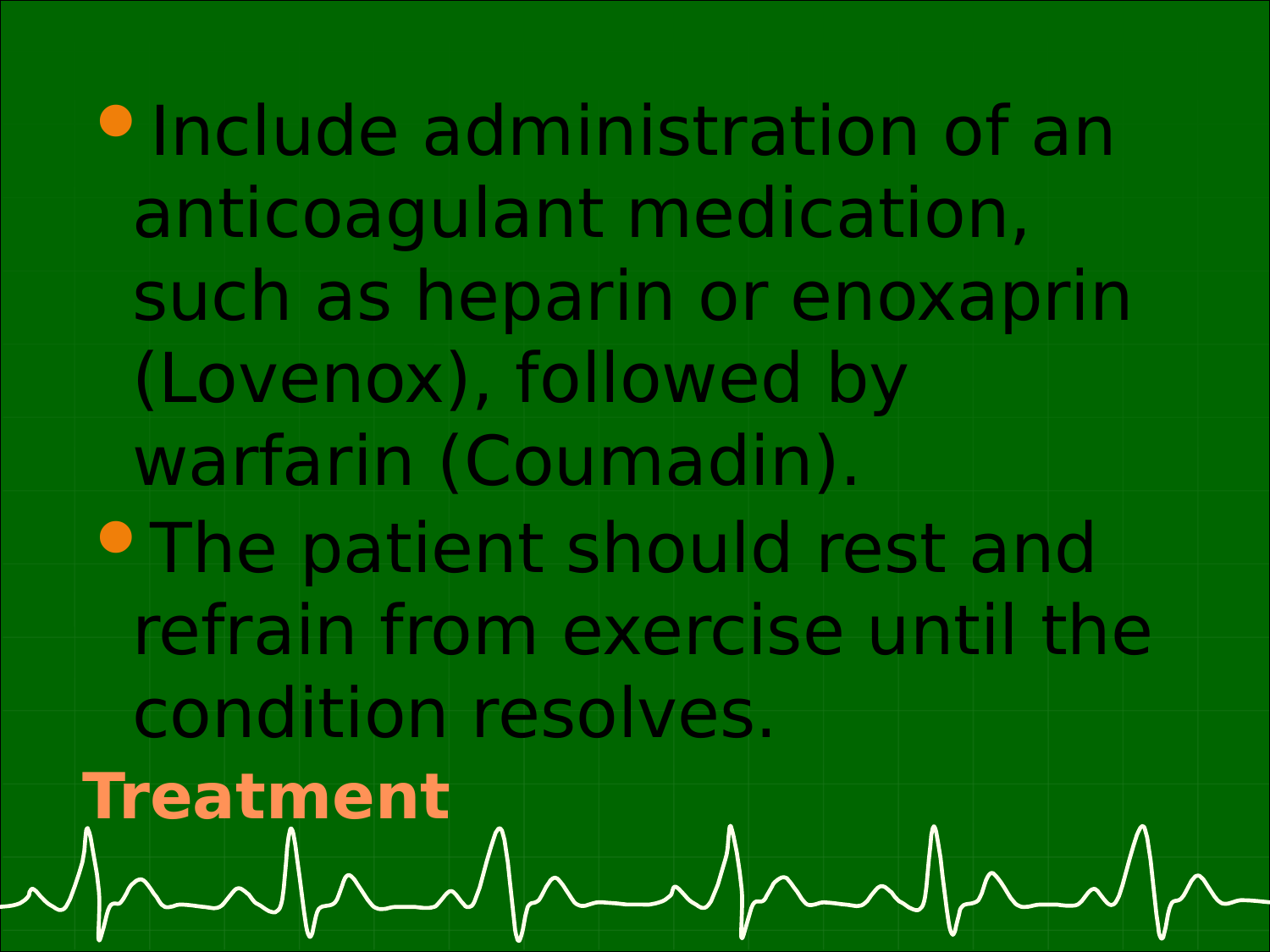

Include administration of an anticoagulant medication, such as heparin or enoxaprin (Lovenox), followed by warfarin (Coumadin).
The patient should rest and refrain from exercise until the condition resolves.

# Treatment